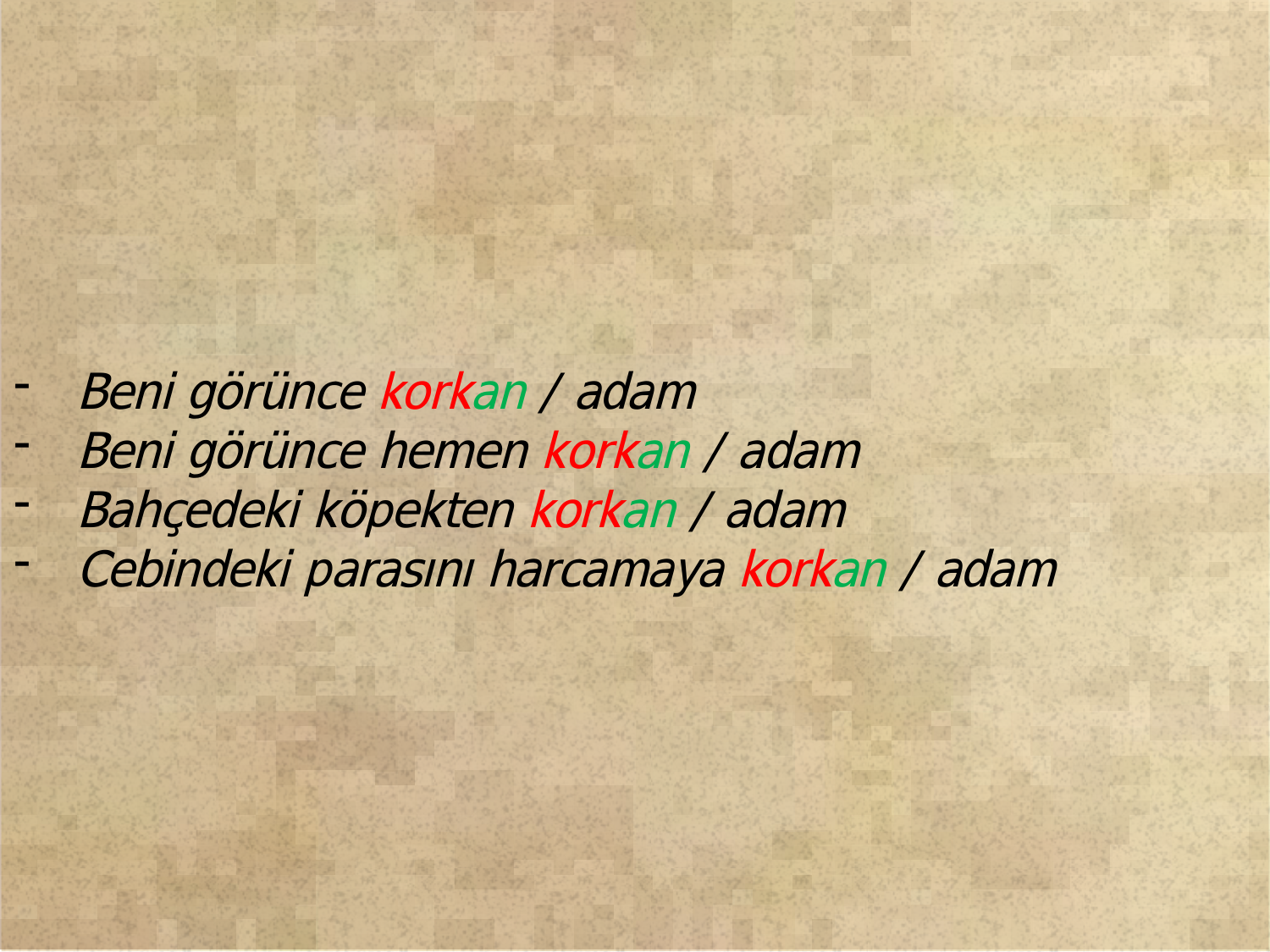

Beni görünce korkan / adam
Beni görünce hemen korkan / adam
Bahçedeki köpekten korkan / adam
Cebindeki parasını harcamaya korkan / adam